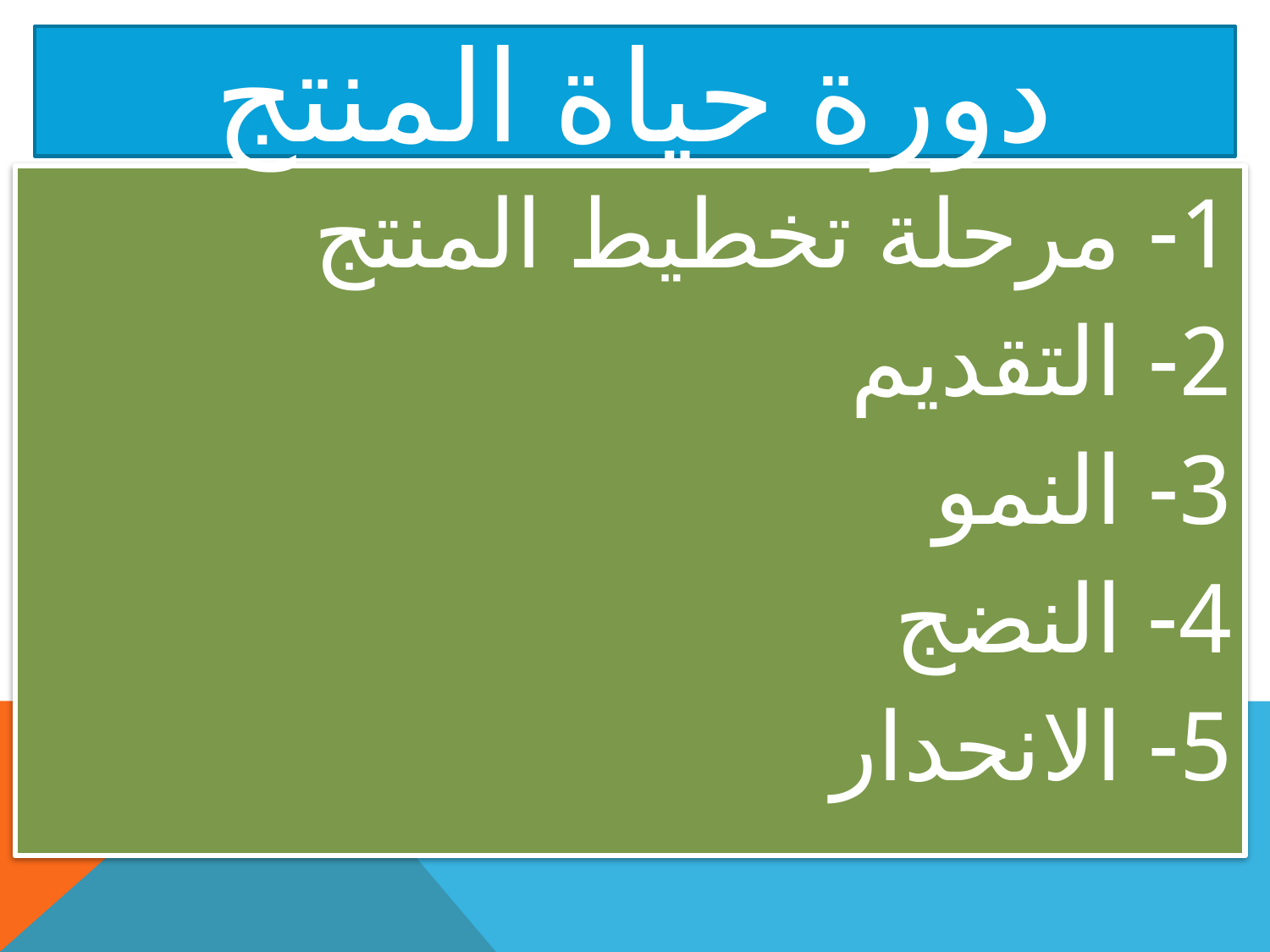

# دورة حياة المنتج
1- مرحلة تخطيط المنتج
2- التقديم
3- النمو
4- النضج
5- الانحدار